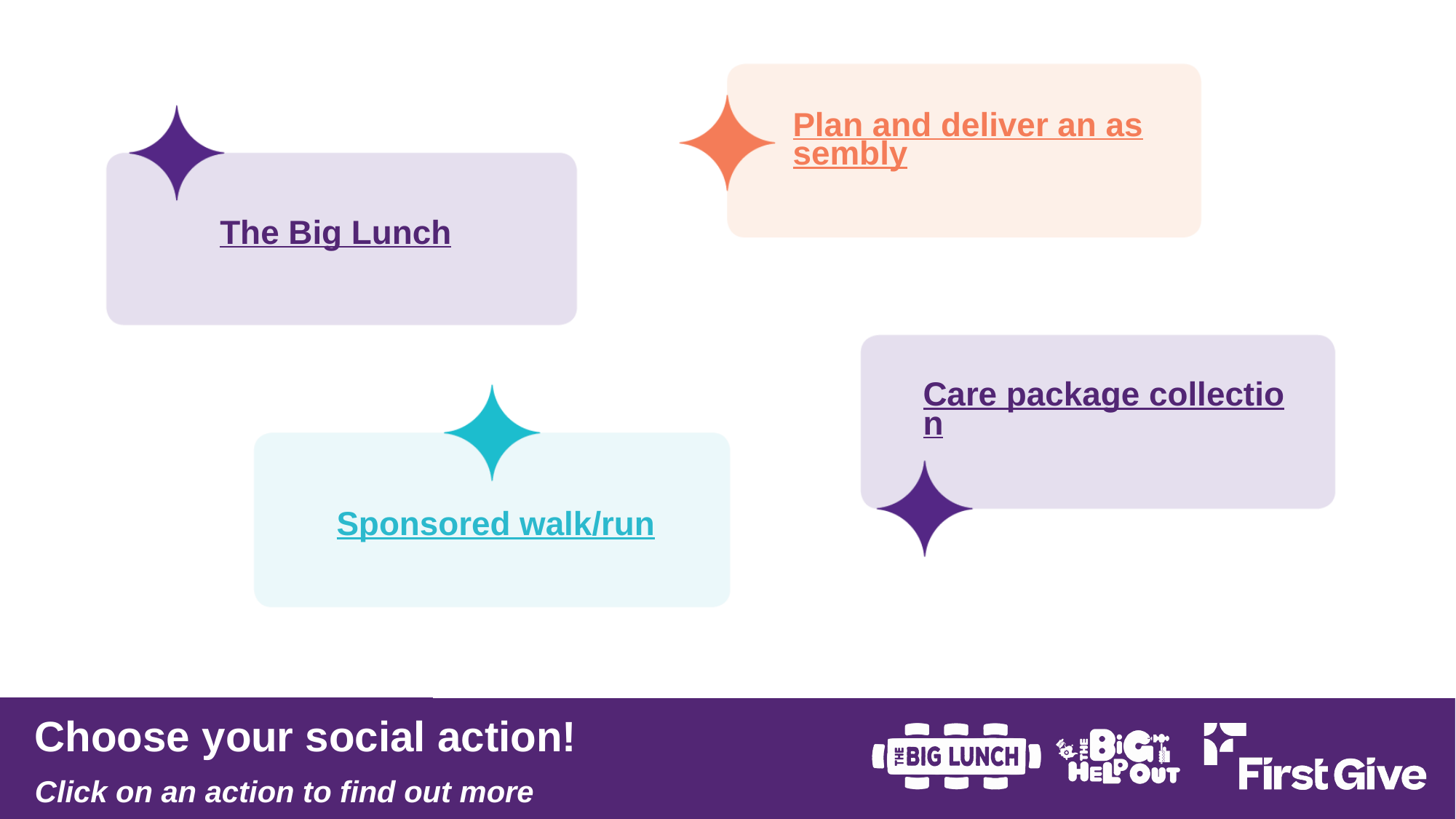

Plan and deliver an assembly
The Big Lunch
Care package collection
Sponsored walk/run

Choose your social action!
Click on an action to find out more